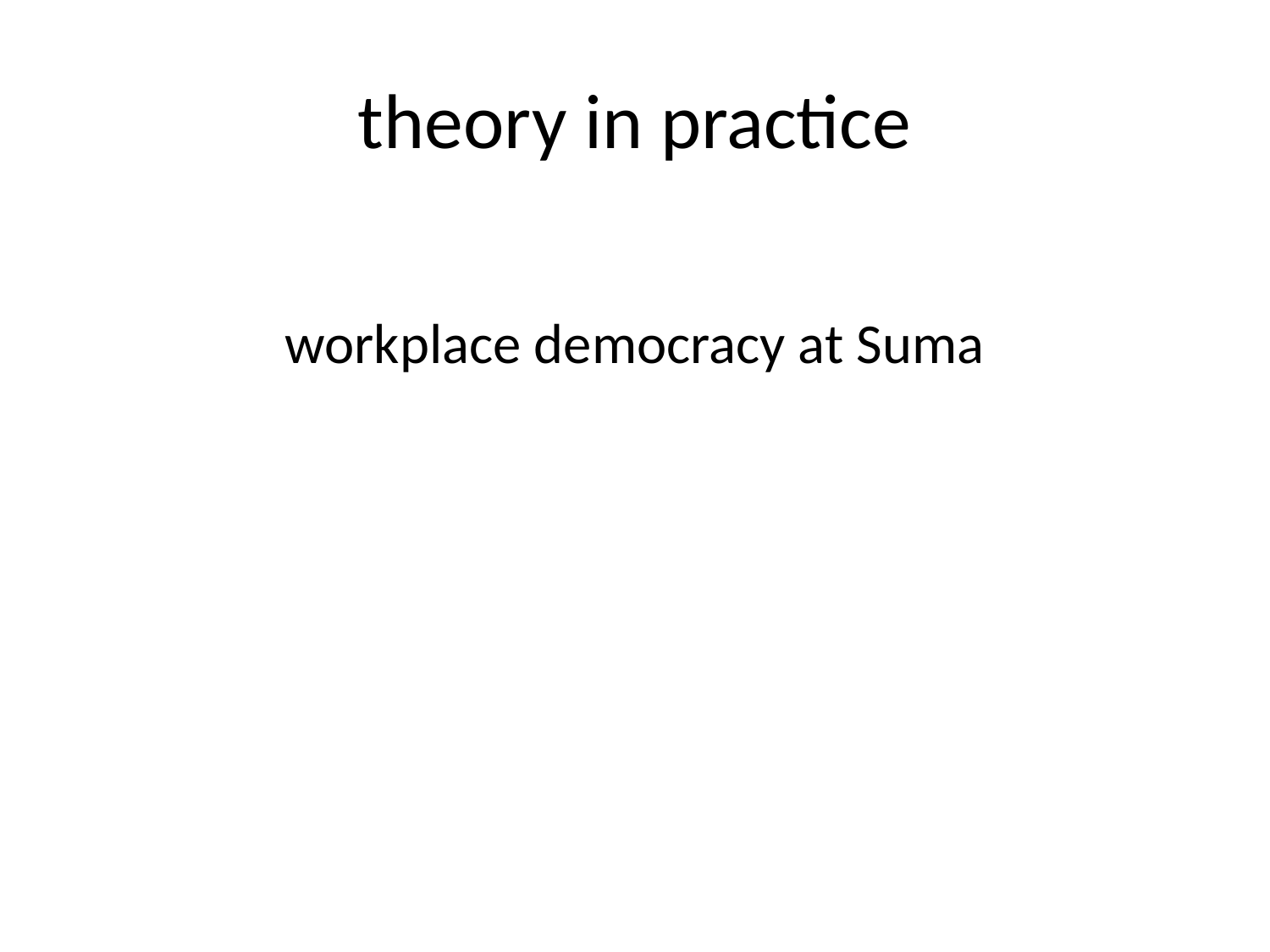

# theory in practice

workplace democracy at Suma